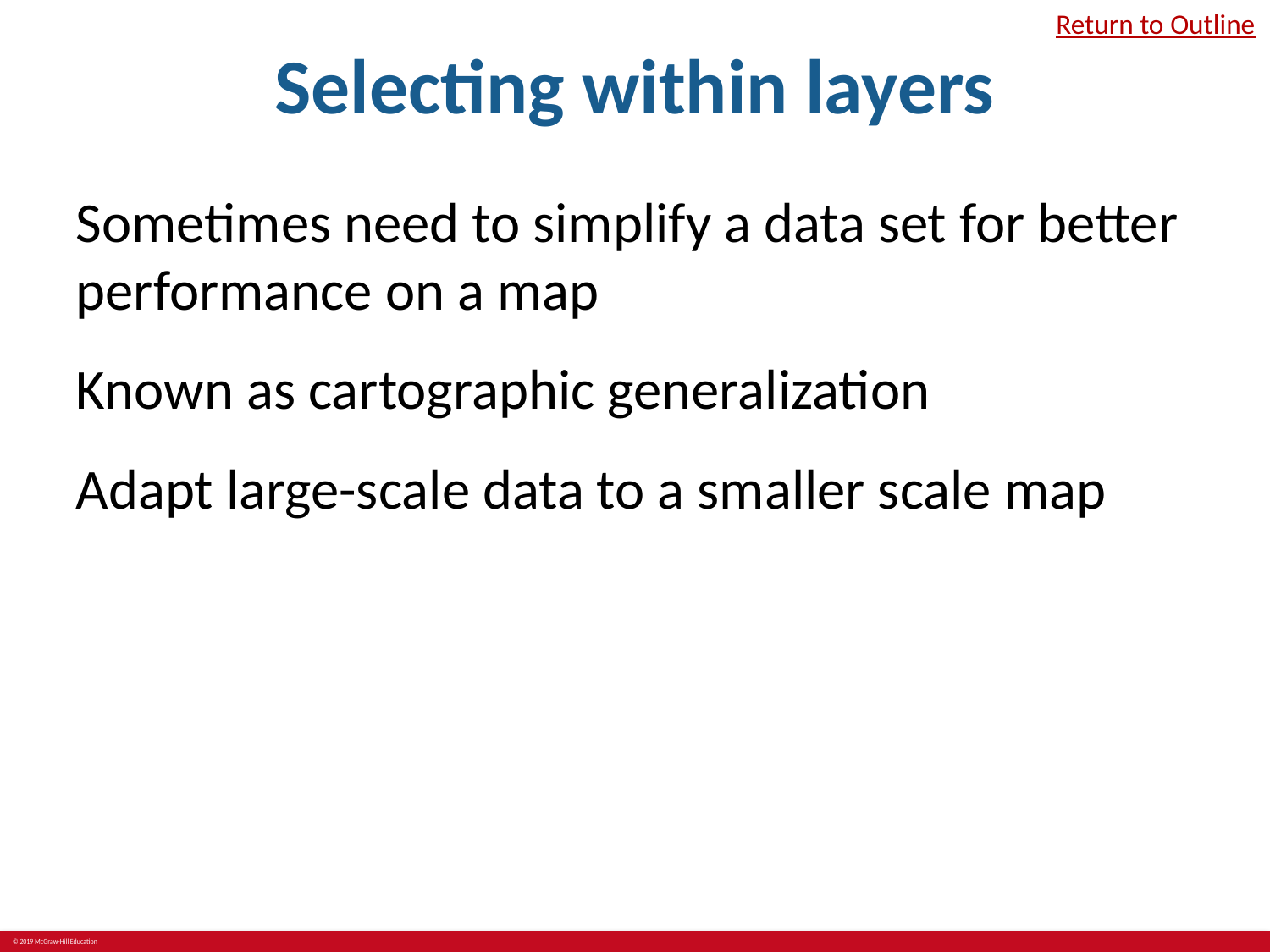

# Selecting within layers
Return to Outline
Sometimes need to simplify a data set for better performance on a map
Known as cartographic generalization
Adapt large-scale data to a smaller scale map